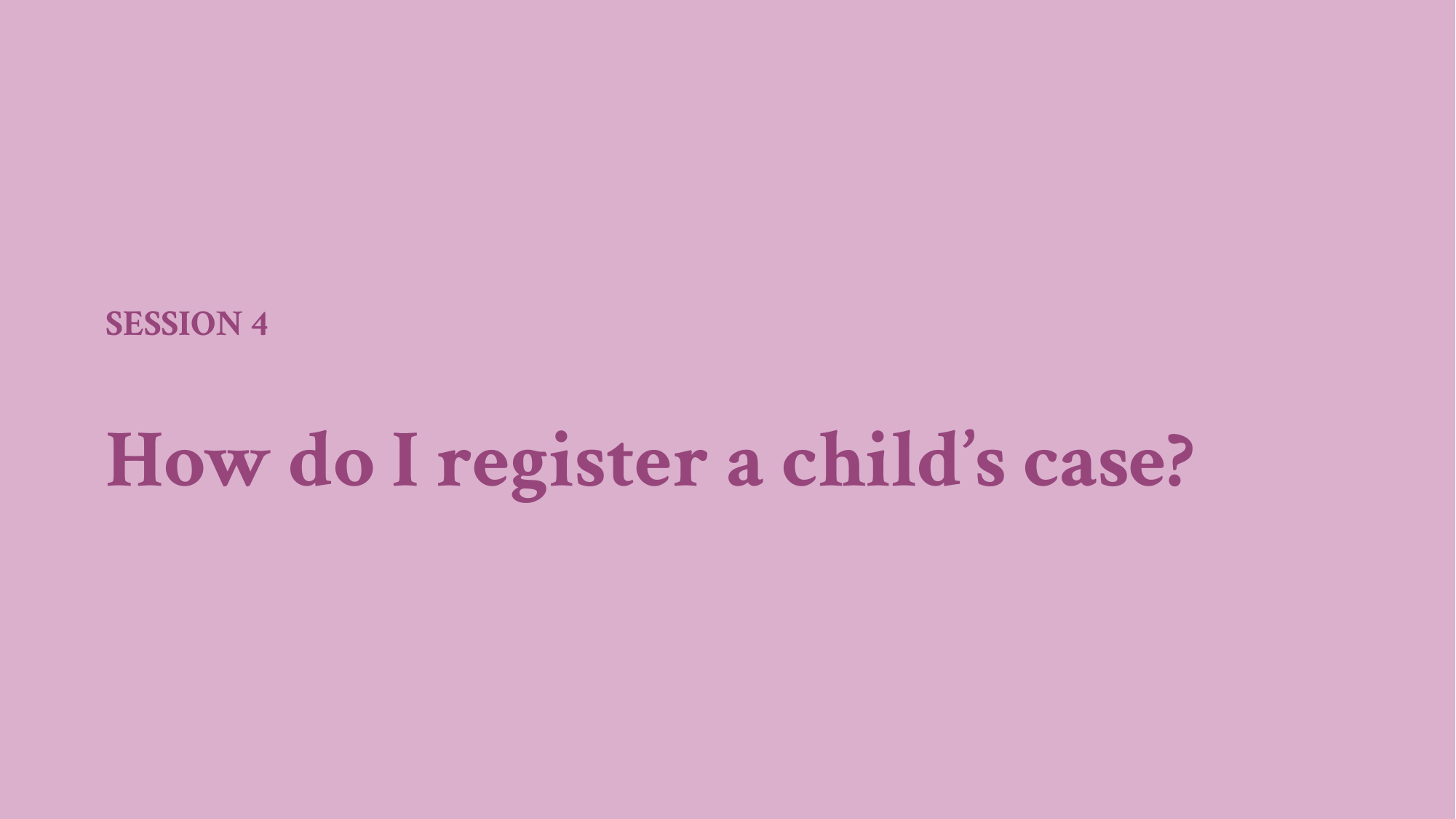

SESSION 4
How do I register a child’s case?